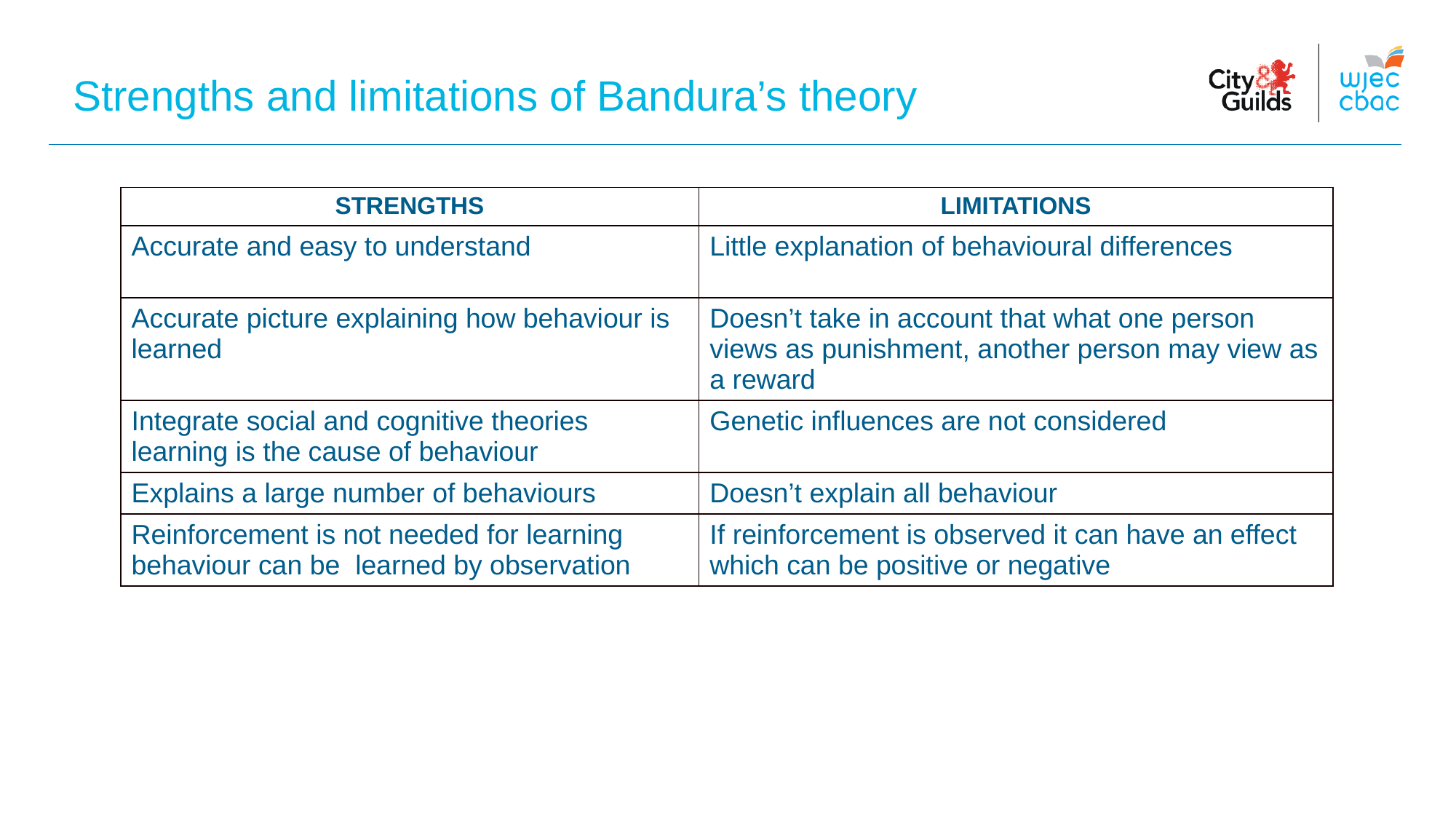

Strengths and limitations of Bandura’s theory
| STRENGTHS | LIMITATIONS |
| --- | --- |
| Accurate and easy to understand | Little explanation of behavioural differences |
| Accurate picture explaining how behaviour is learned | Doesn’t take in account that what one person views as punishment, another person may view as a reward |
| Integrate social and cognitive theories learning is the cause of behaviour | Genetic influences are not considered |
| Explains a large number of behaviours | Doesn’t explain all behaviour |
| Reinforcement is not needed for learning behaviour can be learned by observation | If reinforcement is observed it can have an effect which can be positive or negative |